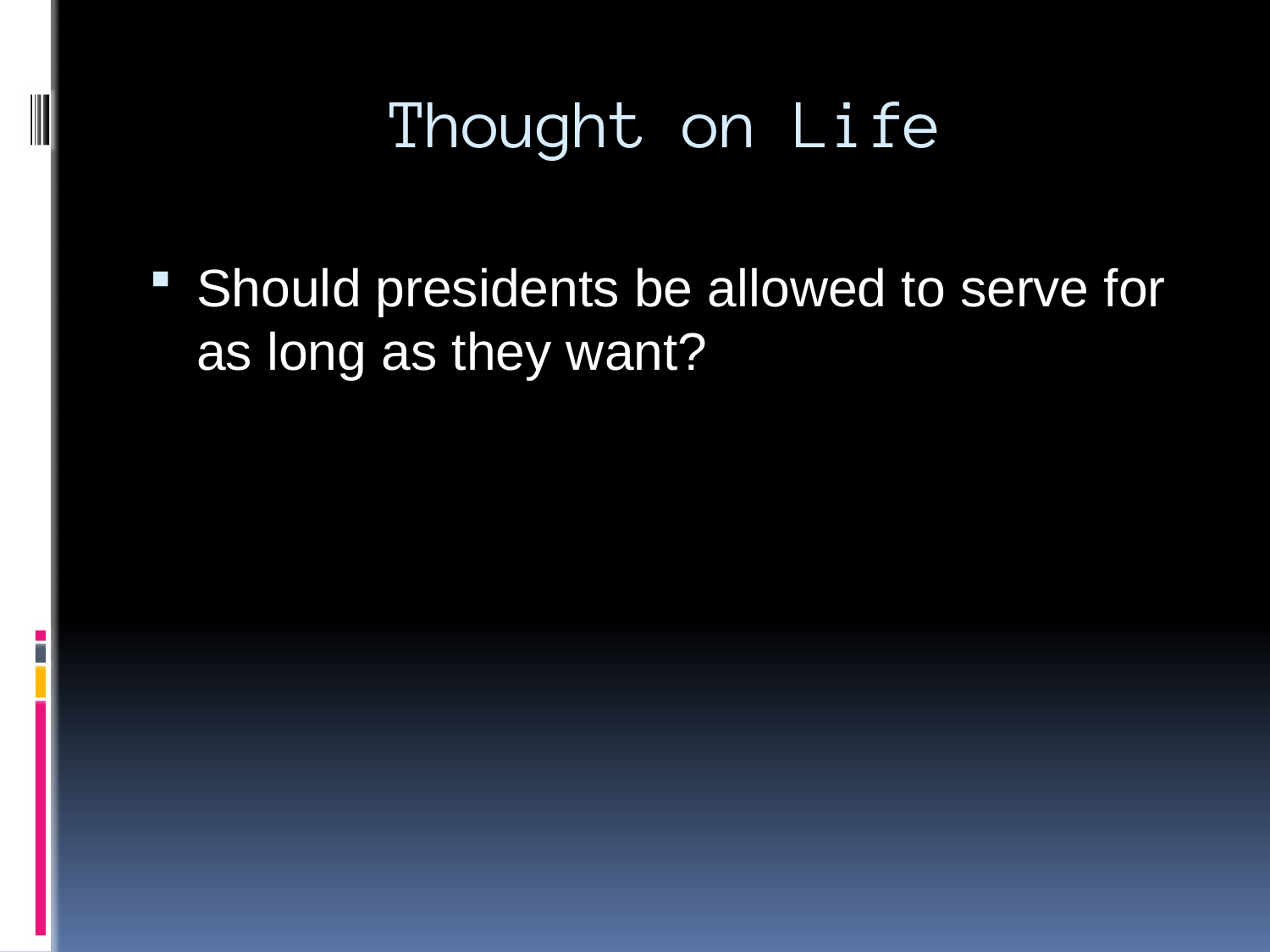

# Thought on Life
Should presidents be allowed to serve for as long as they want?